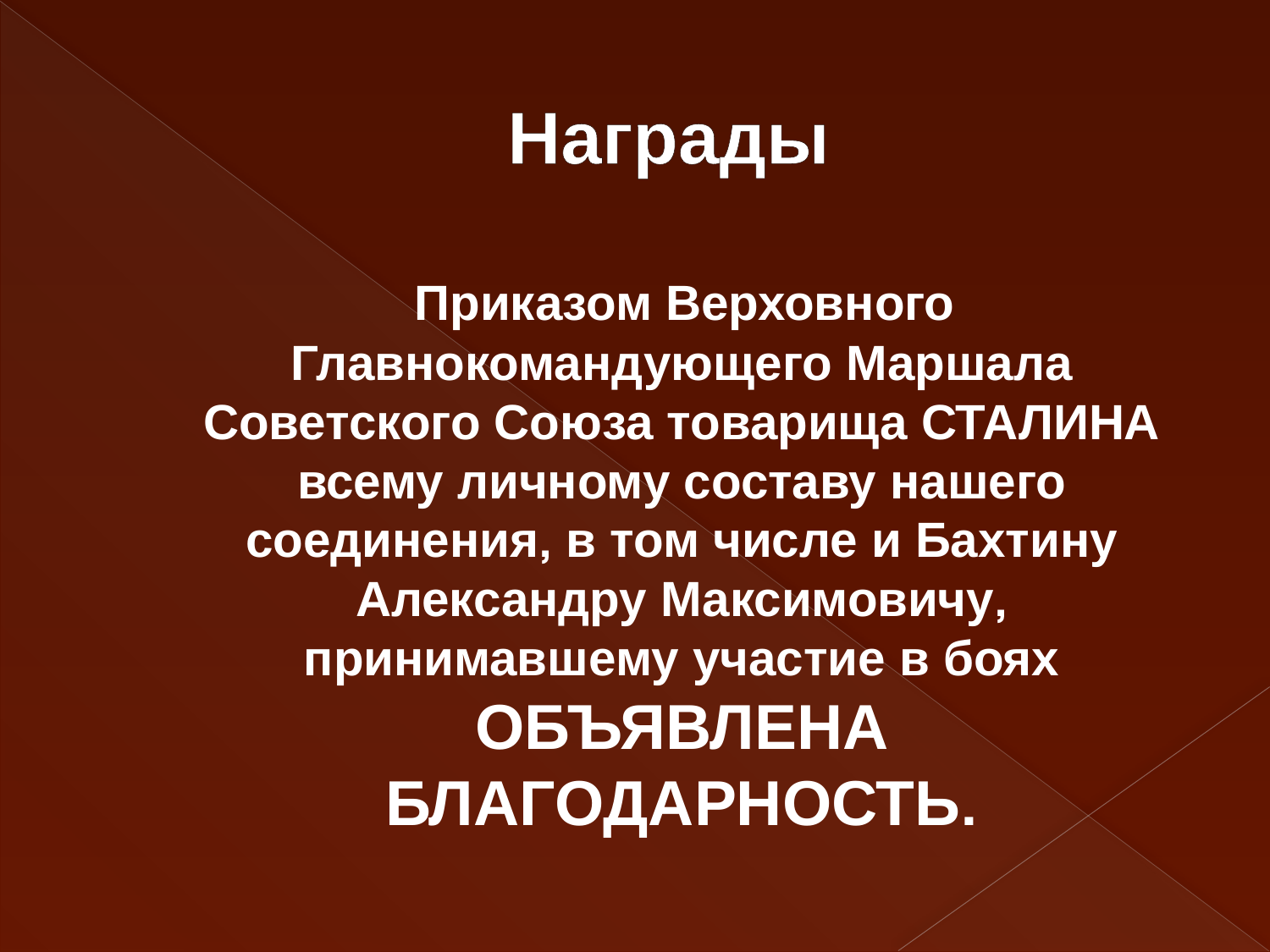

# Награды
    Приказом Верховного Главнокомандующего Маршала Советского Союза товарища СТАЛИНА всему личному составу нашего соединения, в том числе и Бахтину Александру Максимовичу, принимавшему участие в боях ОБЪЯВЛЕНА БЛАГОДАРНОСТЬ.